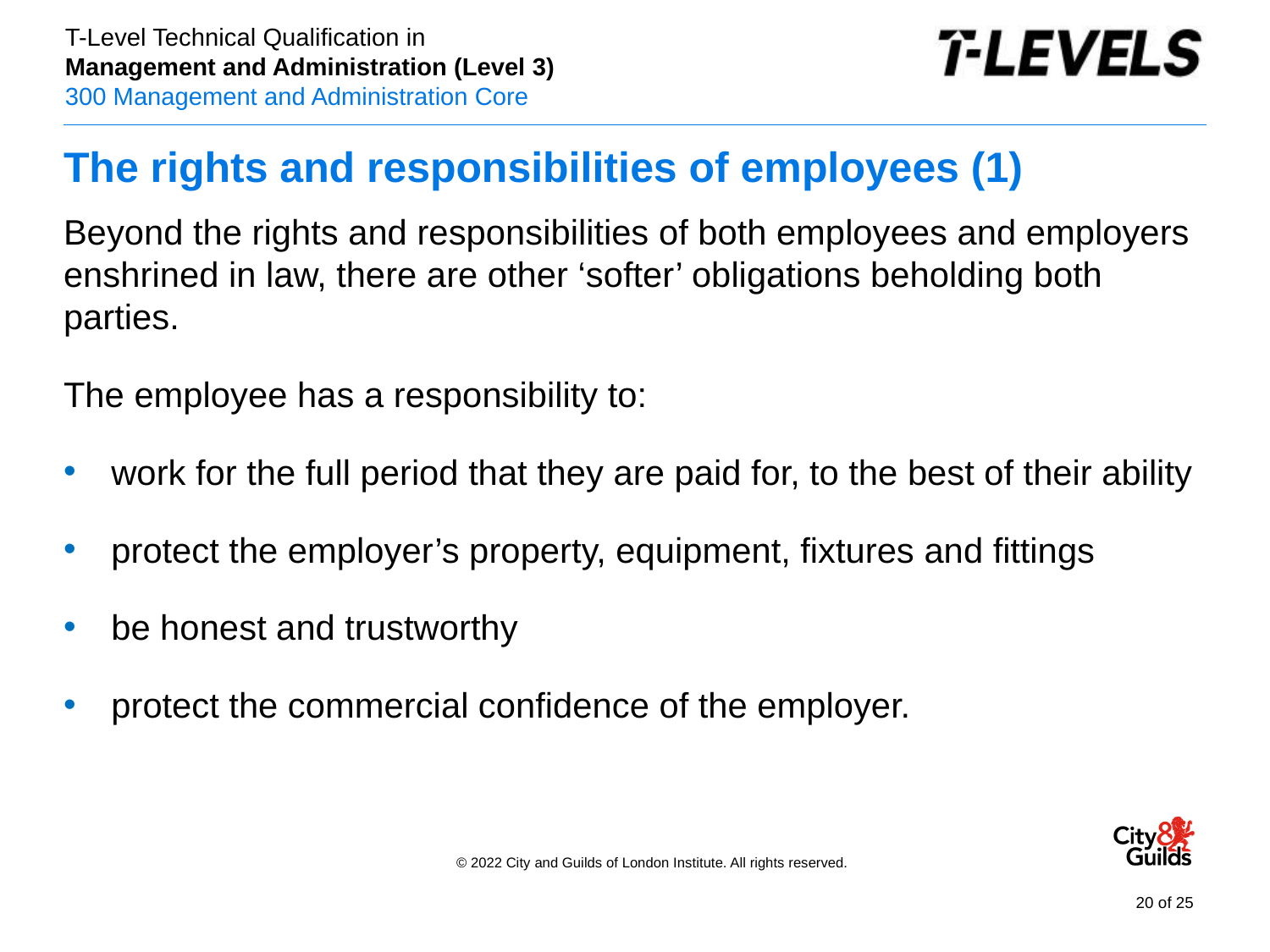

# The rights and responsibilities of employees (1)
Beyond the rights and responsibilities of both employees and employers enshrined in law, there are other ‘softer’ obligations beholding both parties.
The employee has a responsibility to:
work for the full period that they are paid for, to the best of their ability
protect the employer’s property, equipment, fixtures and fittings
be honest and trustworthy
protect the commercial confidence of the employer.